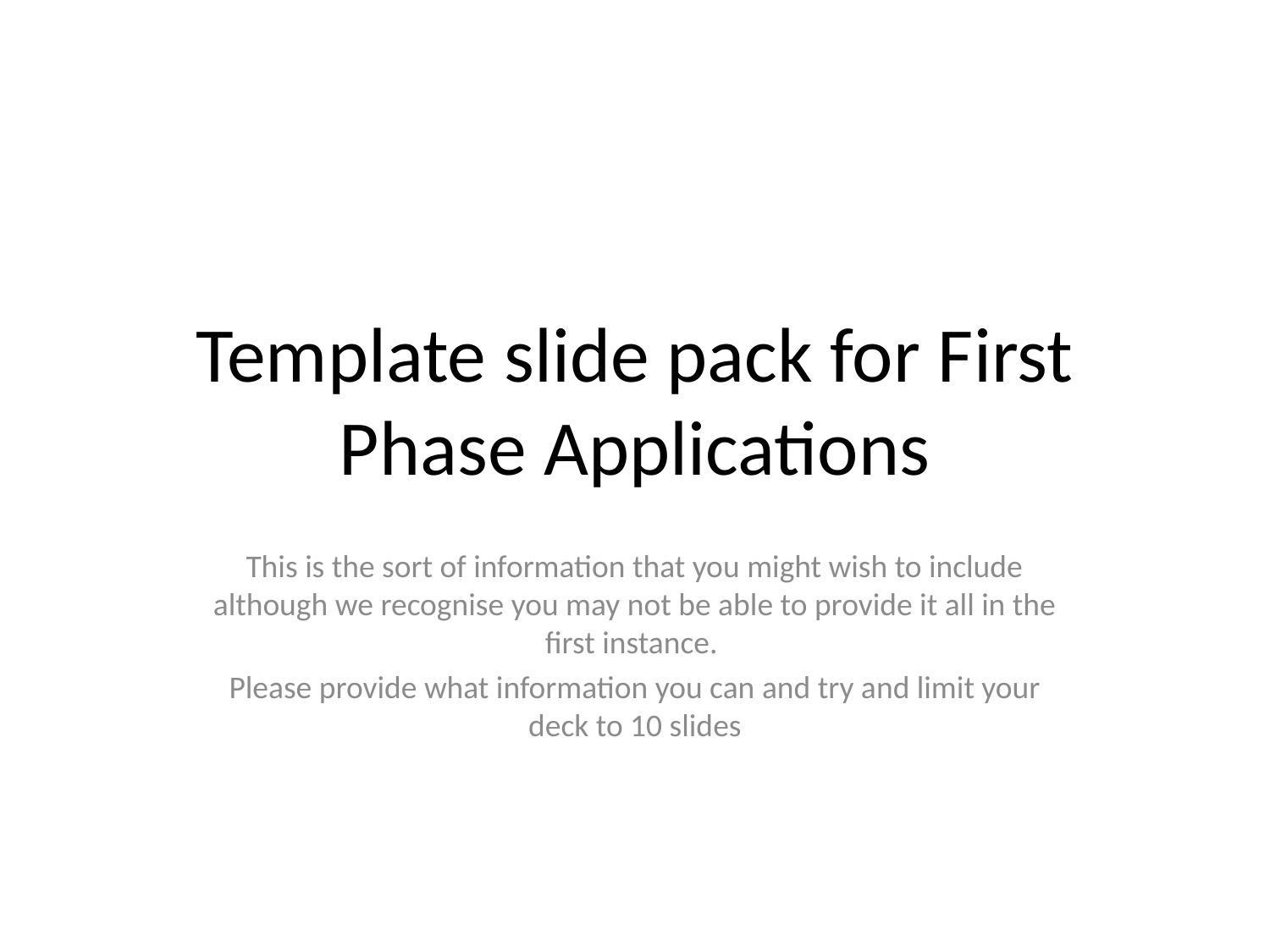

# Template slide pack for First Phase Applications
This is the sort of information that you might wish to include although we recognise you may not be able to provide it all in the first instance.
Please provide what information you can and try and limit your deck to 10 slides